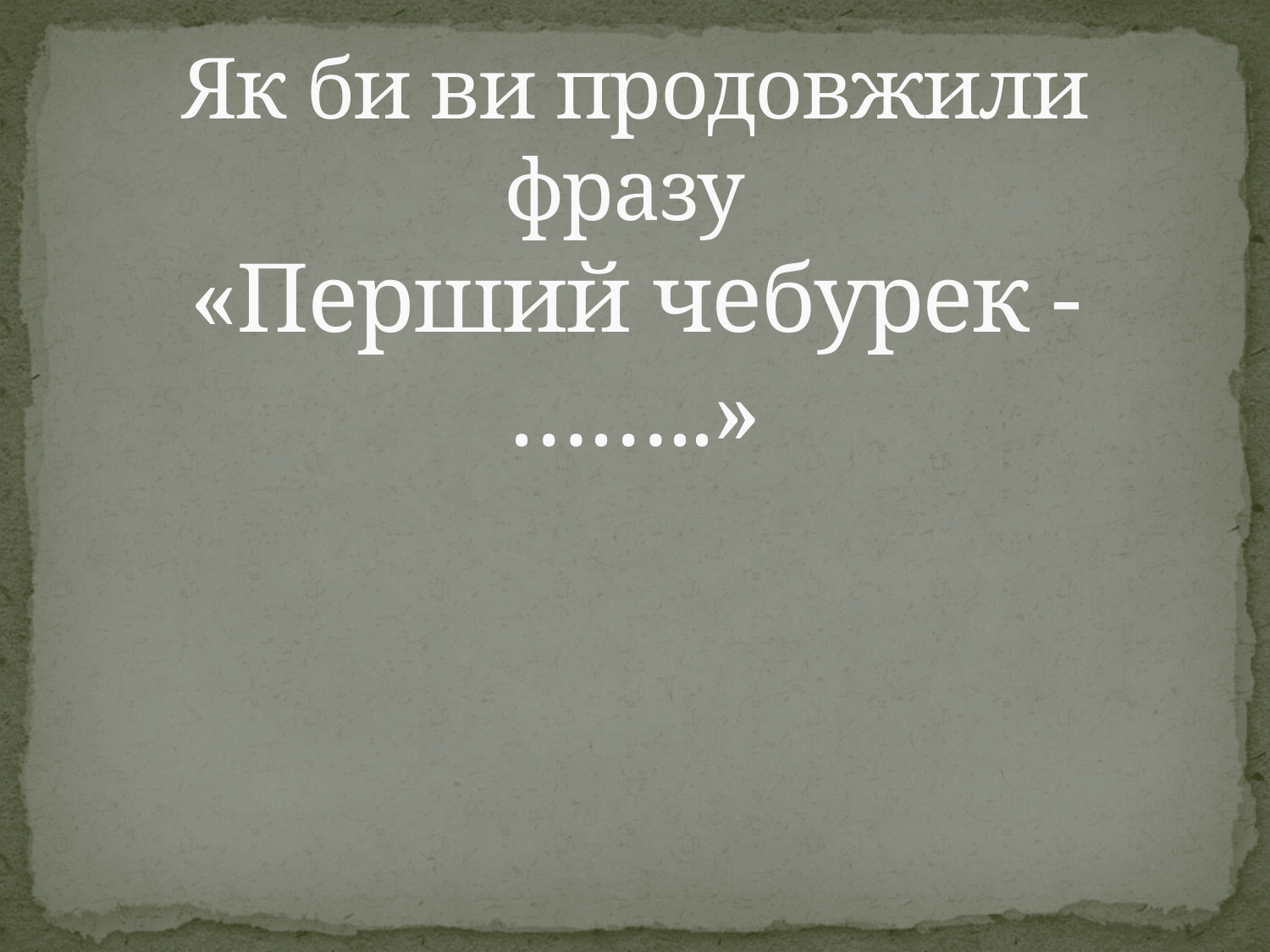

# Як би ви продовжили фразу «Перший чебурек - ……..»